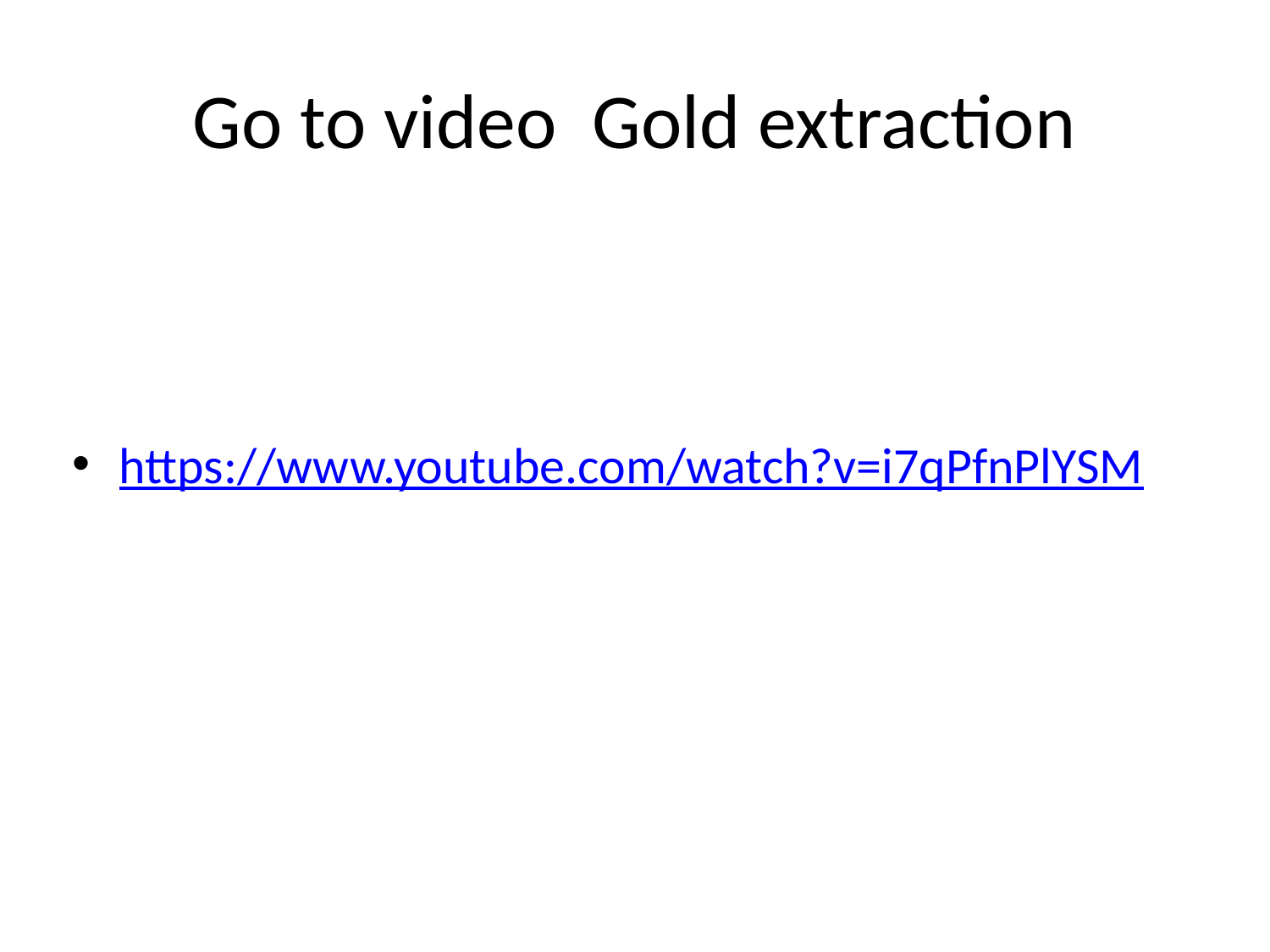

# Go to video  Gold extraction
https://www.youtube.com/watch?v=i7qPfnPlYSM